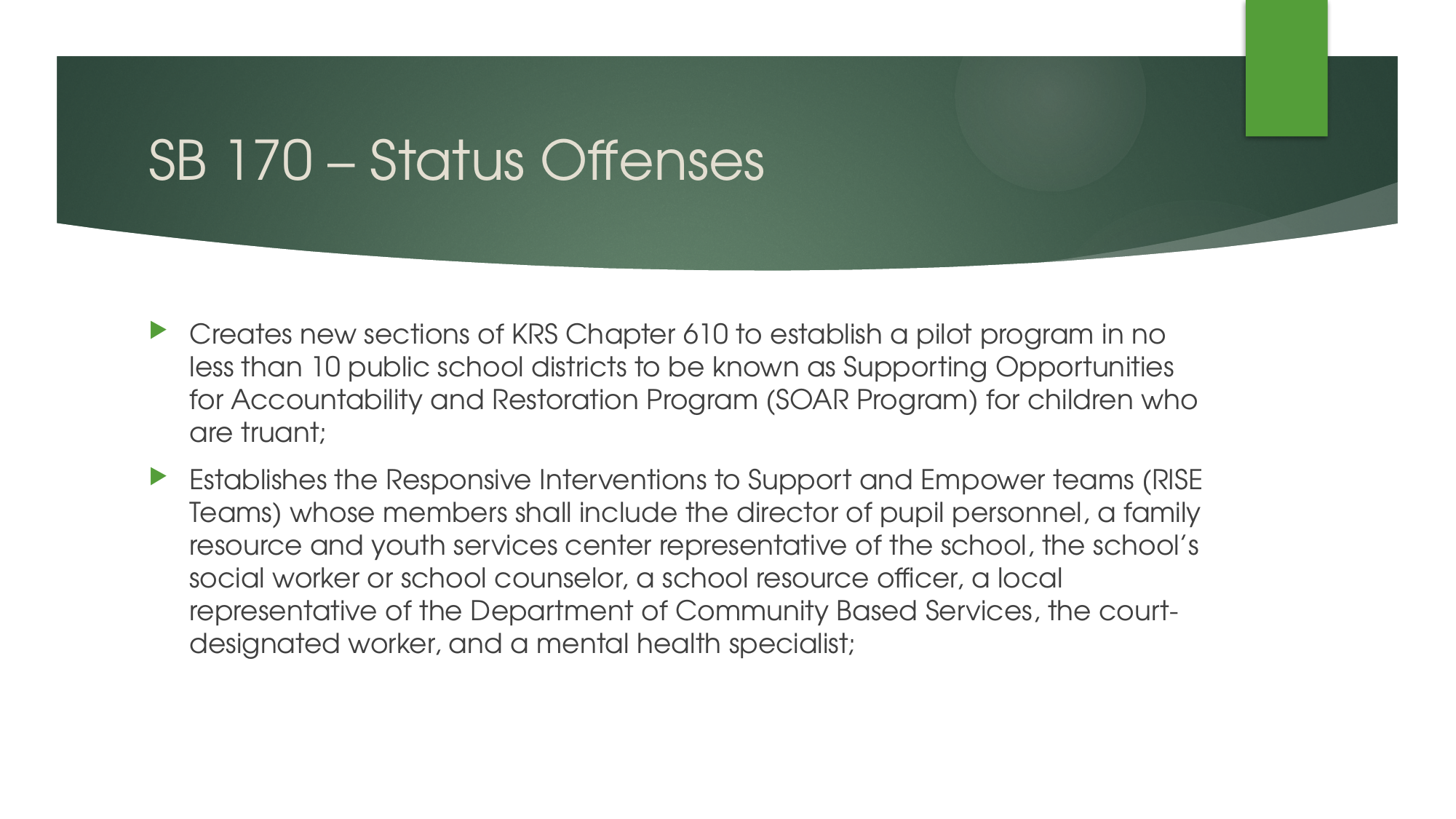

# SB 170 – Status Offenses
Creates new sections of KRS Chapter 610 to establish a pilot program in no less than 10 public school districts to be known as Supporting Opportunities for Accountability and Restoration Program (SOAR Program) for children who are truant;
Establishes the Responsive Interventions to Support and Empower teams (RISE Teams) whose members shall include the director of pupil personnel, a family resource and youth services center representative of the school, the school’s social worker or school counselor, a school resource officer, a local representative of the Department of Community Based Services, the court-designated worker, and a mental health specialist;